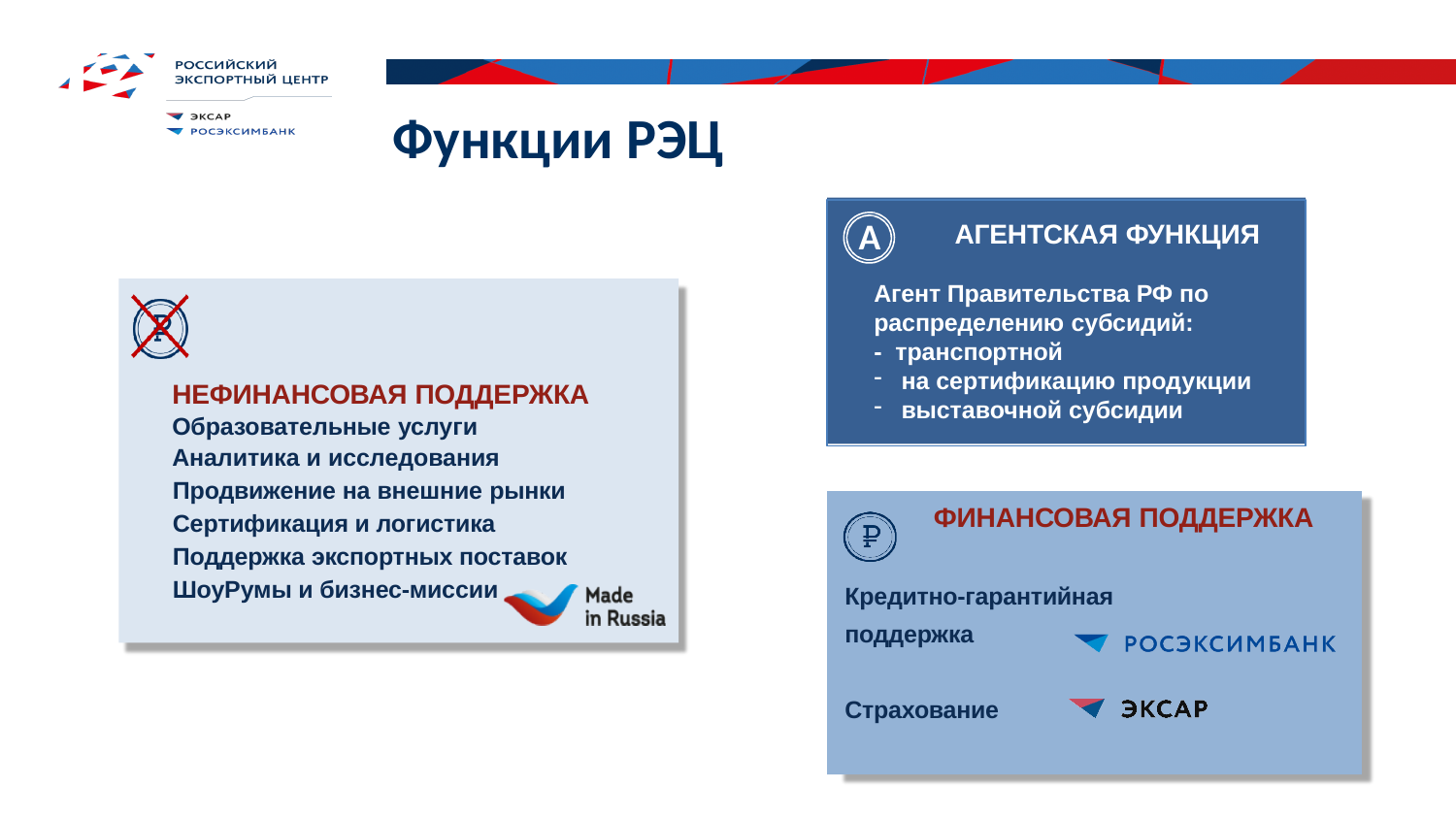

Функции РЭЦ

А
   АГЕНТСКАЯ ФУНКЦИЯ

Агент Правительства РФ по распределению субсидий:
-  транспортной
на сертификацию продукции
выставочной субсидии

НЕФИНАНСОВАЯ ПОДДЕРЖКА
Образовательные услуги
Аналитика и исследования
     Продвижение на внешние рынки
     Сертификация и логистика
     Поддержка экспортных поставок
     ШоуРумы и бизнес-миссии

         ФИНАНСОВАЯ ПОДДЕРЖКА

Кредитно-гарантийная поддержка

Страхование